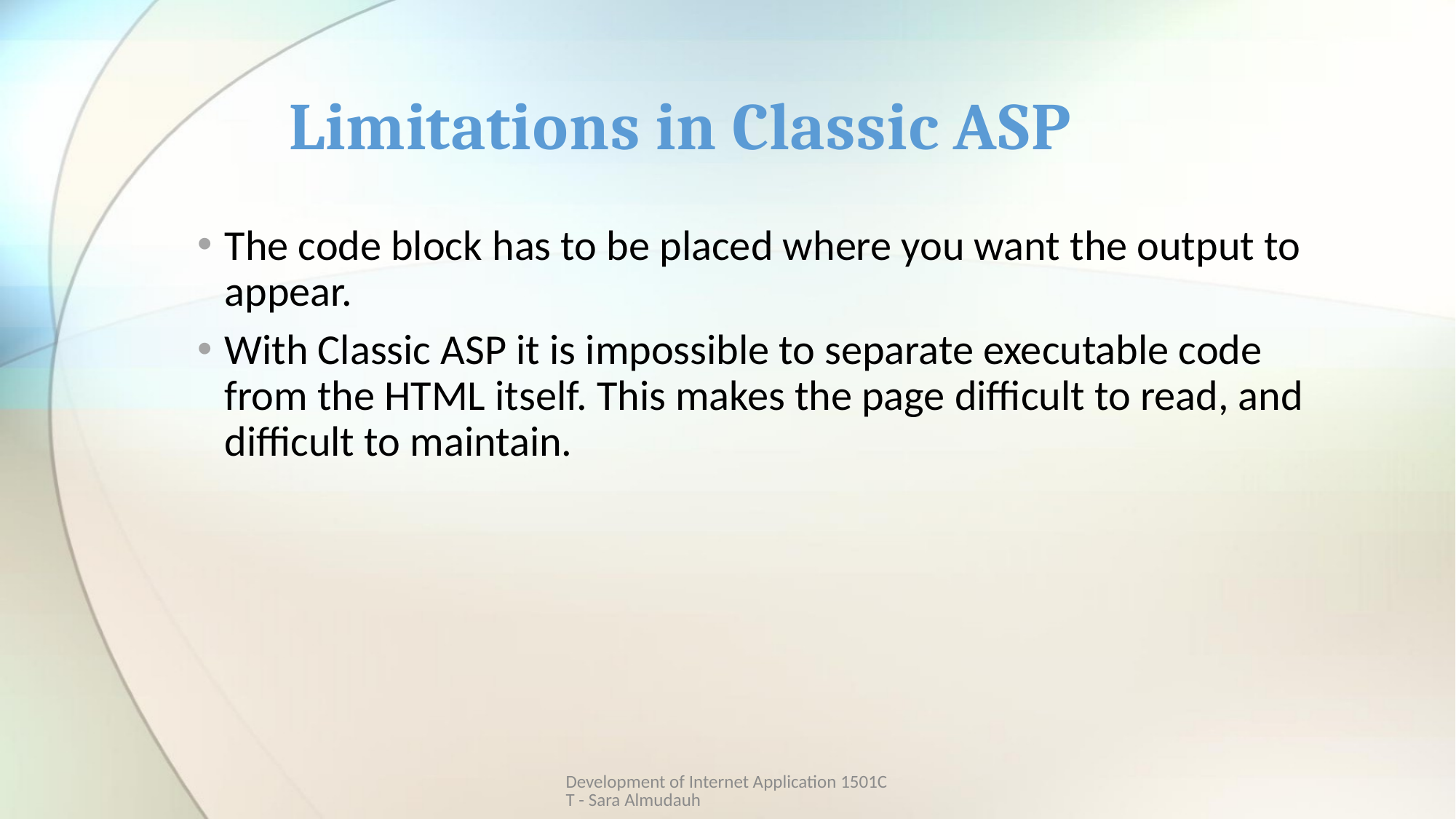

# Limitations in Classic ASP
The code block has to be placed where you want the output to appear.
With Classic ASP it is impossible to separate executable code from the HTML itself. This makes the page difficult to read, and difficult to maintain.
Development of Internet Application 1501CT - Sara Almudauh